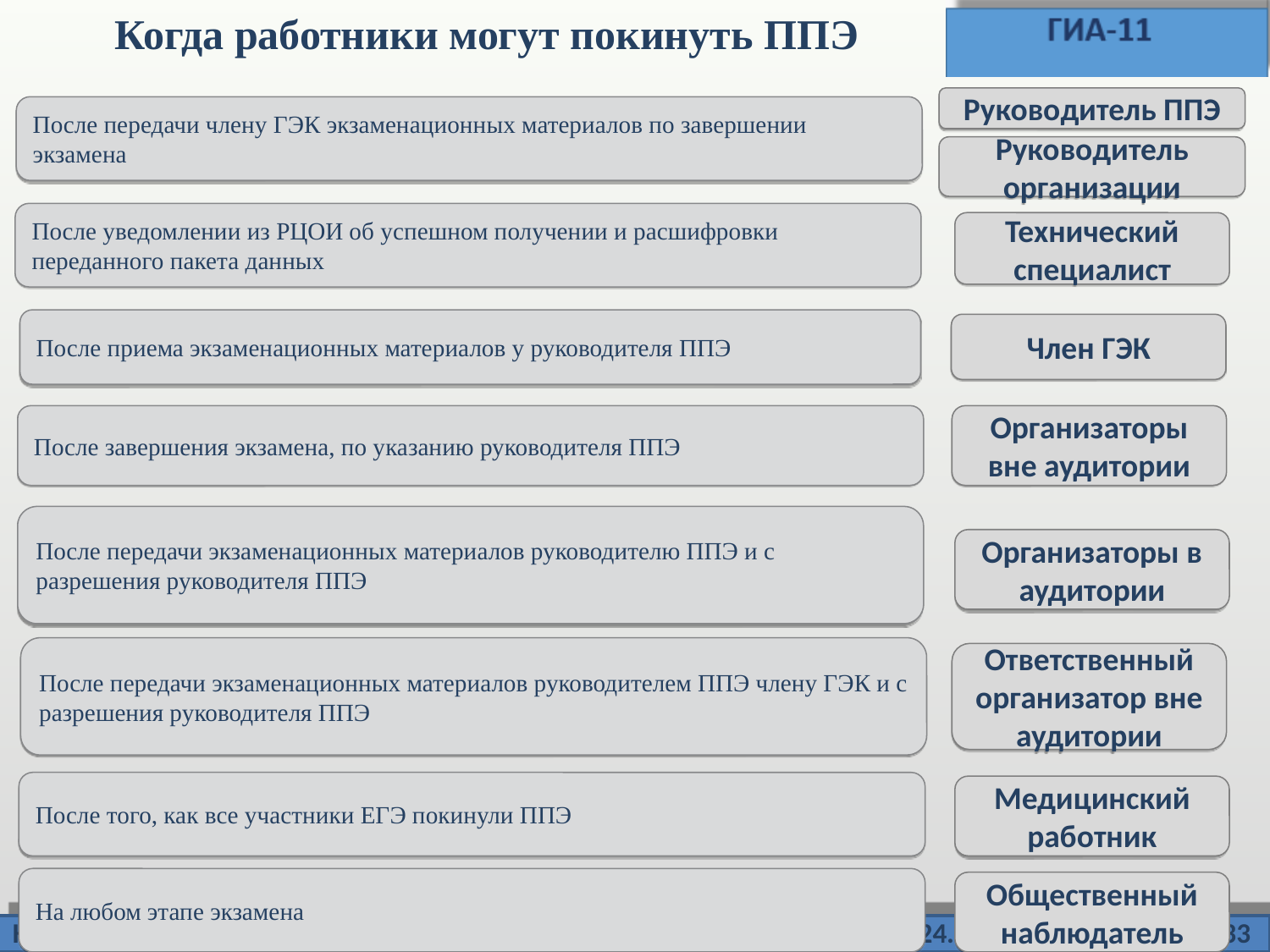

Когда работники могут покинуть ППЭ
Руководитель ППЭ
После передачи члену ГЭК экзаменационных материалов по завершении экзамена
Руководитель организации
После уведомлении из РЦОИ об успешном получении и расшифровки переданного пакета данных
Технический специалист
После приема экзаменационных материалов у руководителя ППЭ
Член ГЭК
После завершения экзамена, по указанию руководителя ППЭ
Организаторы вне аудитории

После передачи экзаменационных материалов руководителю ППЭ и с разрешения руководителя ППЭ
Организаторы в аудитории
После передачи экзаменационных материалов руководителем ППЭ члену ГЭК и с разрешения руководителя ППЭ
Ответственный организатор вне аудитории
После того, как все участники ЕГЭ покинули ППЭ
Медицинский работник
На любом этапе экзамена
Общественный наблюдатель